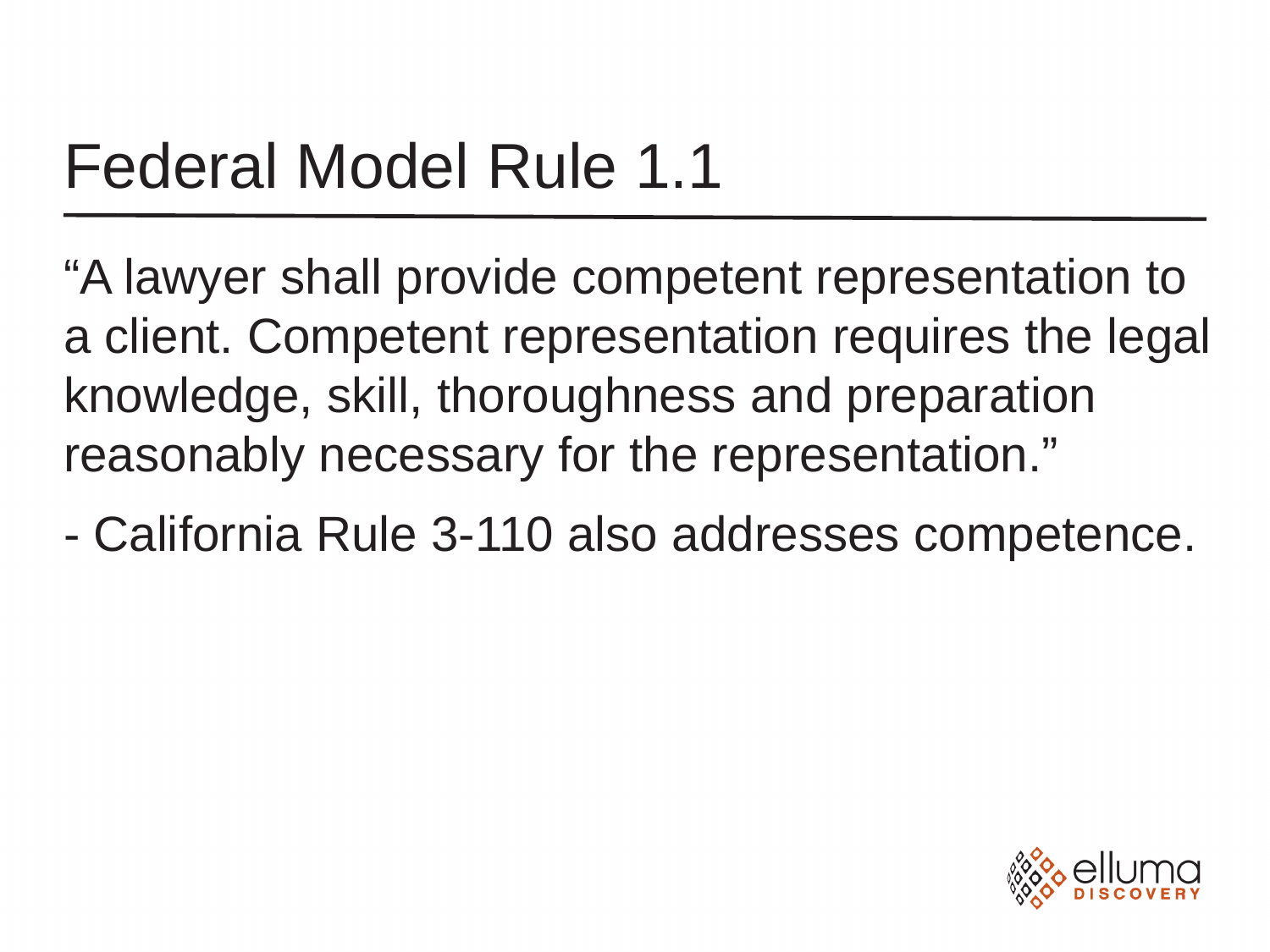

# Federal Model Rule 1.1

“A lawyer shall provide competent representation to a client. Competent representation requires the legal knowledge, skill, thoroughness and preparation reasonably necessary for the representation.”
- California Rule 3-110 also addresses competence.